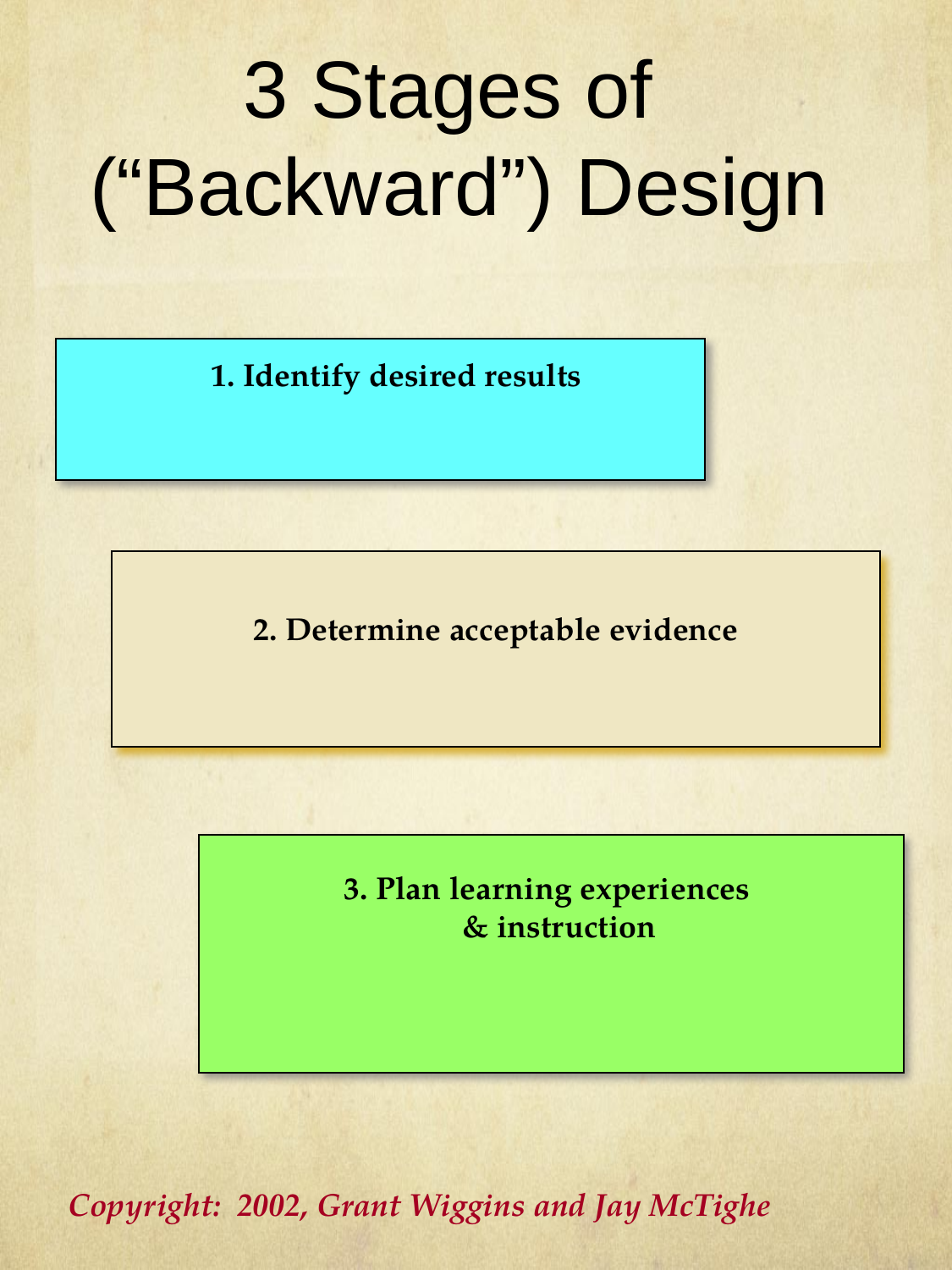

# 3 Stages of (“Backward”) Design

1. Identify desired results

 2. Determine acceptable evidence

3. Plan learning experiences
  & instruction
Copyright:  2002, Grant Wiggins and Jay McTighe